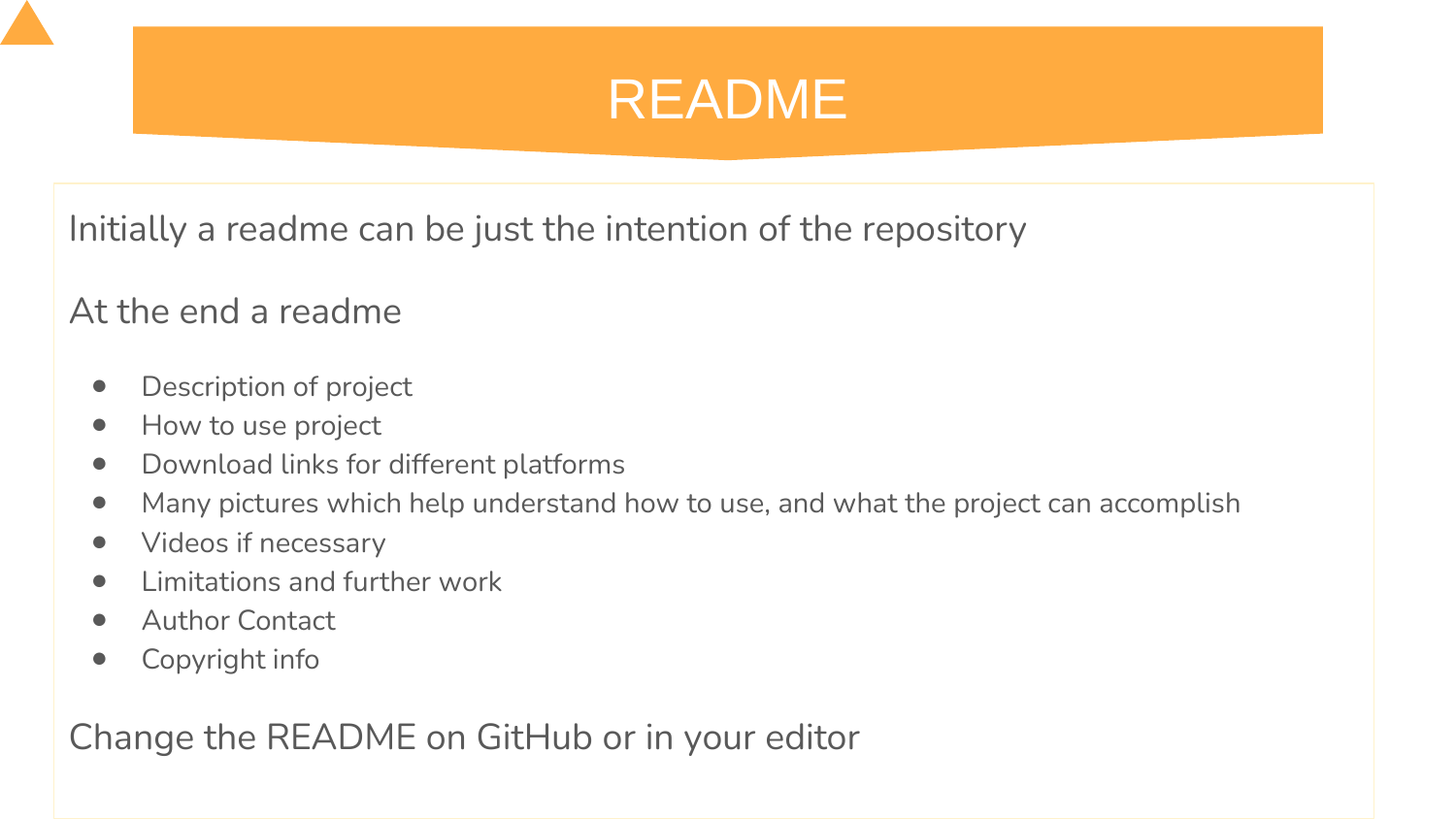

# README
Initially a readme can be just the intention of the repository
At the end a readme
Description of project
How to use project
Download links for different platforms
Many pictures which help understand how to use, and what the project can accomplish
Videos if necessary
Limitations and further work
Author Contact
Copyright info
Change the README on GitHub or in your editor